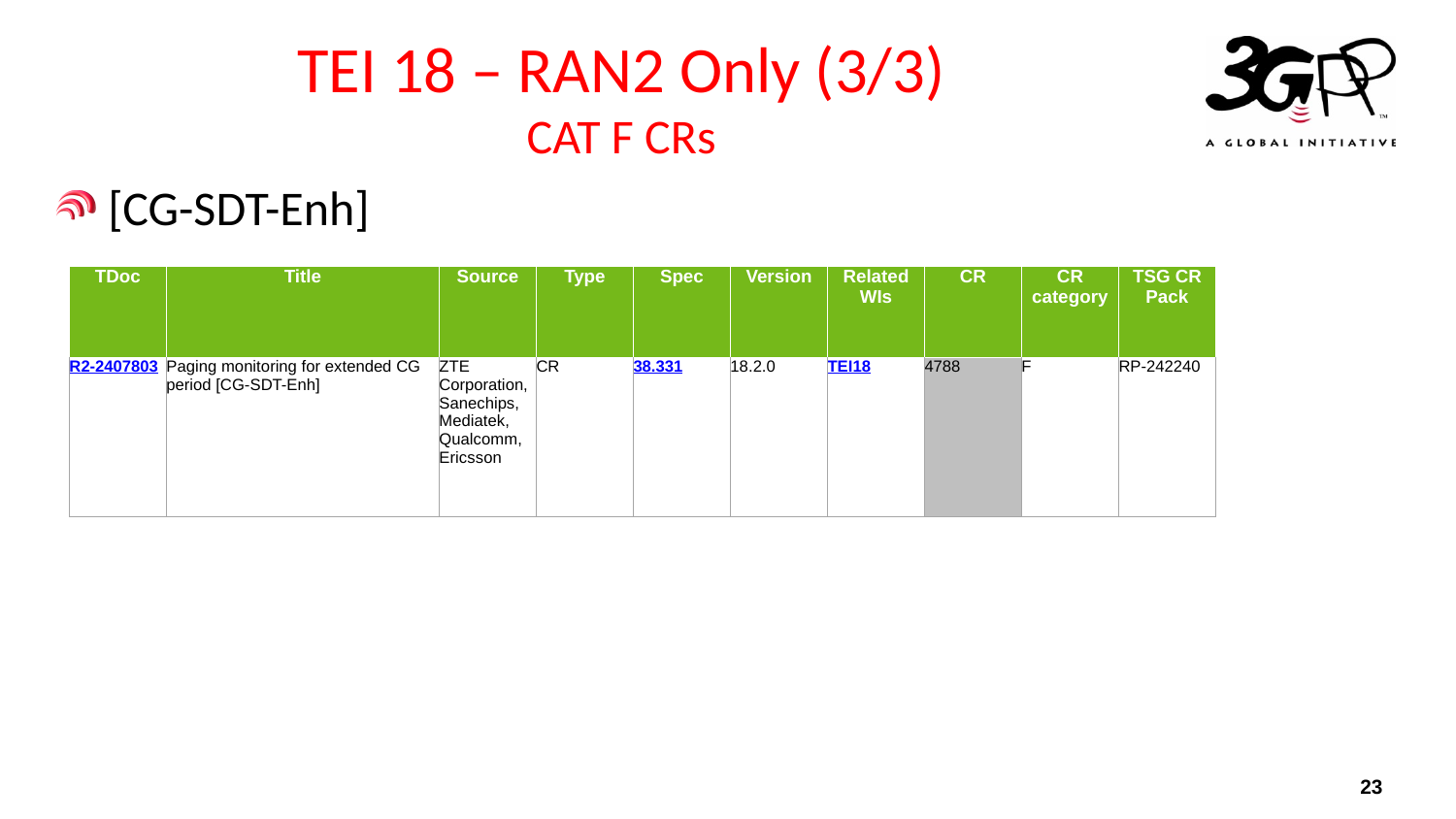

# TEI 18 – RAN2 Only (3/3) CAT F CRs
[CG-SDT-Enh]
| TDoc | Title | Source | Type | Spec | Version | Related WIs | CR | CR category | TSG CR Pack |
| --- | --- | --- | --- | --- | --- | --- | --- | --- | --- |
| R2-2407803 | Paging monitoring for extended CG period [CG-SDT-Enh] | ZTE Corporation, Sanechips, Mediatek, Qualcomm, Ericsson | CR | 38.331 | 18.2.0 | TEI18 | 4788 | F | RP-242240 |